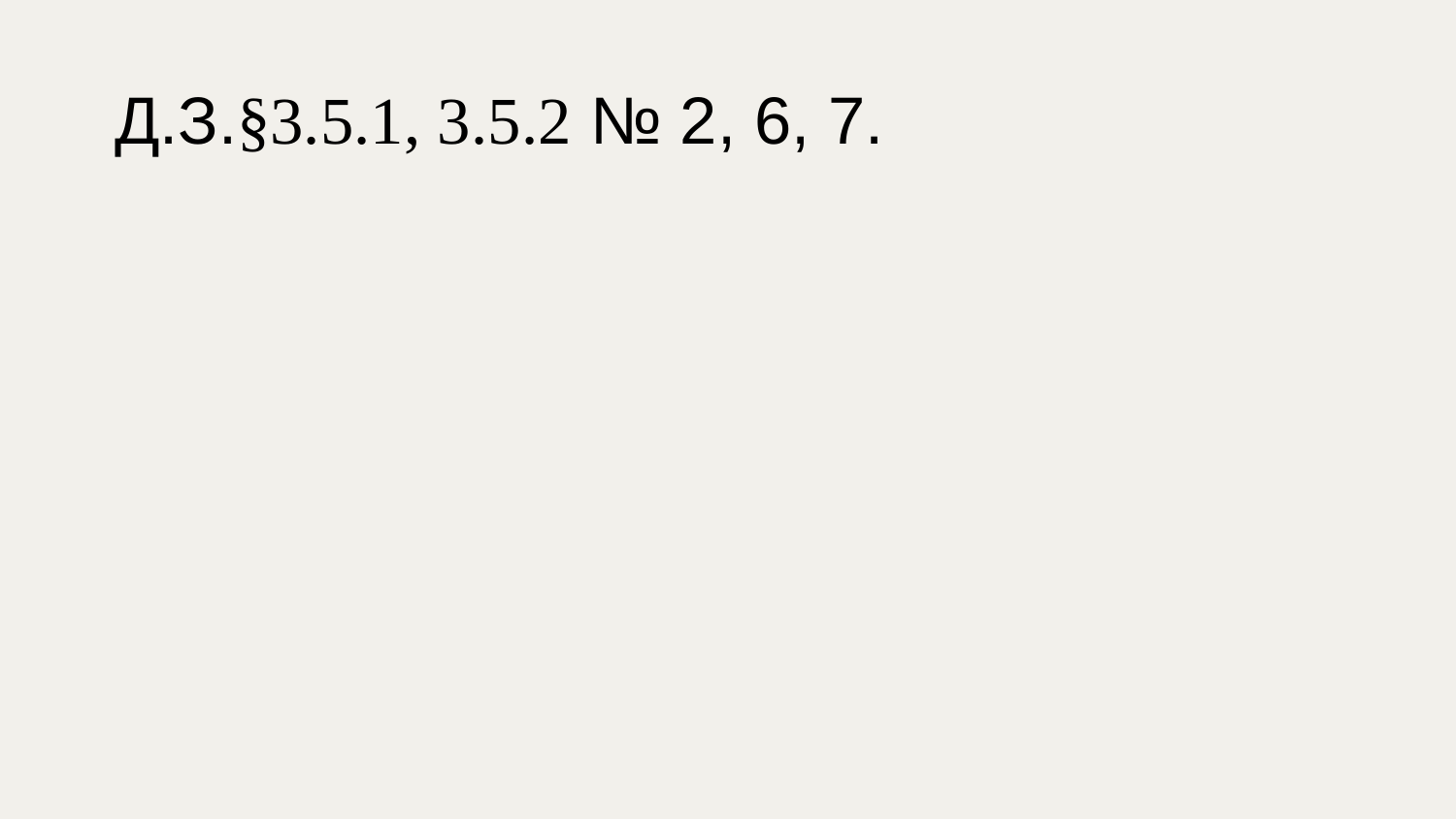

# Д.З.§3.5.1, 3.5.2 № 2, 6, 7.